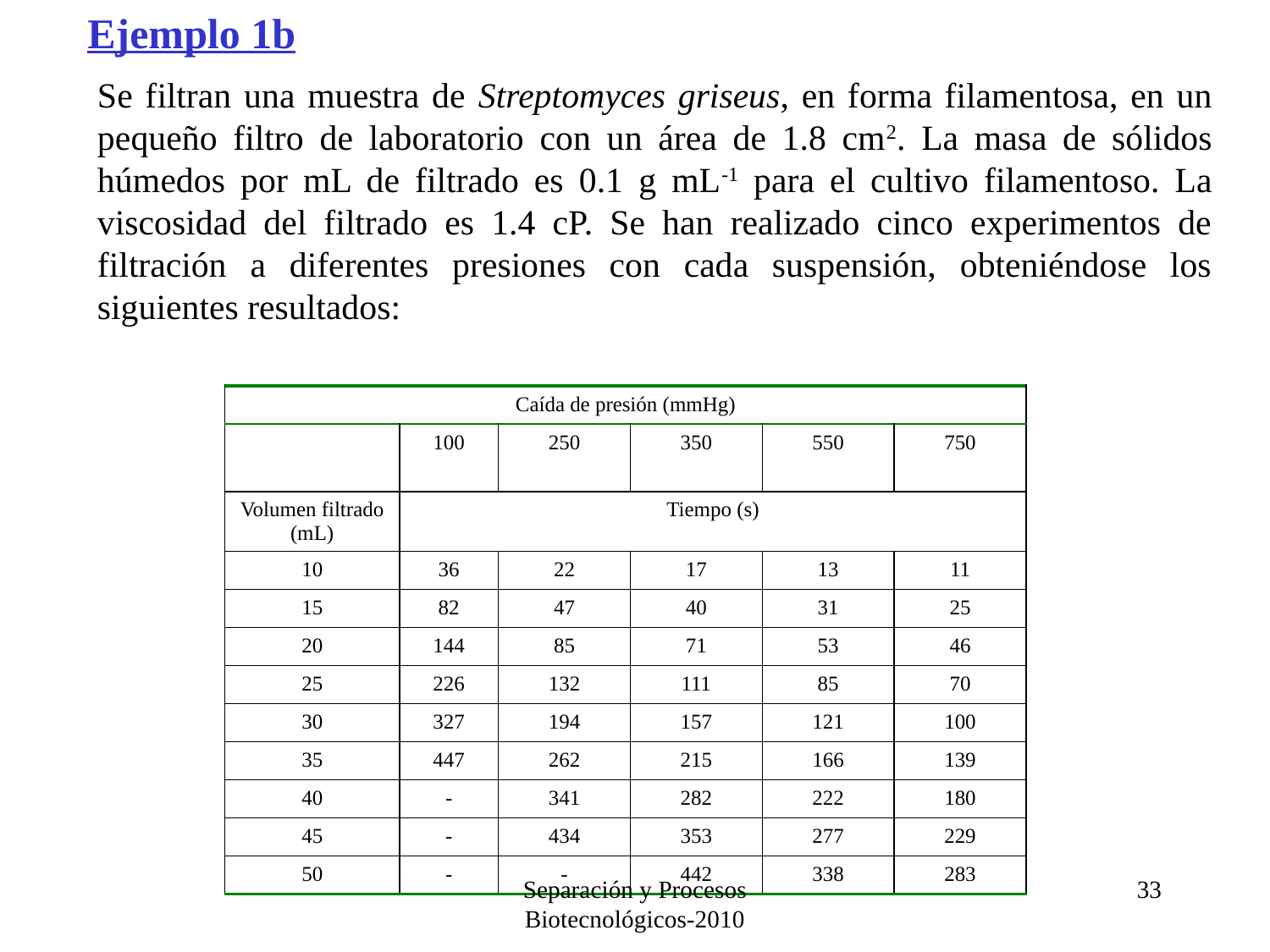

Ejemplo 1b
Se filtran una muestra de Streptomyces griseus, en forma filamentosa, en un pequeño filtro de laboratorio con un área de 1.8 cm2. La masa de sólidos húmedos por mL de filtrado es 0.1 g mL-1 para el cultivo filamentoso. La viscosidad del filtrado es 1.4 cP. Se han realizado cinco experimentos de filtración a diferentes presiones con cada suspensión, obteniéndose los siguientes resultados:
| Caída de presión (mmHg) |  |  |  |  |  |
| --- | --- | --- | --- | --- | --- |
|  | 100 | 250 | 350 | 550 | 750 |
| Volumen filtrado (mL) | Tiempo (s) |  |  |  |  |
| 10 | 36 | 22 | 17 | 13 | 11 |
| 15 | 82 | 47 | 40 | 31 | 25 |
| 20 | 144 | 85 | 71 | 53 | 46 |
| 25 | 226 | 132 | 111 | 85 | 70 |
| 30 | 327 | 194 | 157 | 121 | 100 |
| 35 | 447 | 262 | 215 | 166 | 139 |
| 40 | - | 341 | 282 | 222 | 180 |
| 45 | - | 434 | 353 | 277 | 229 |
| 50 | - | - | 442 | 338 | 283 |
Separación y Procesos Biotecnológicos-2010
33